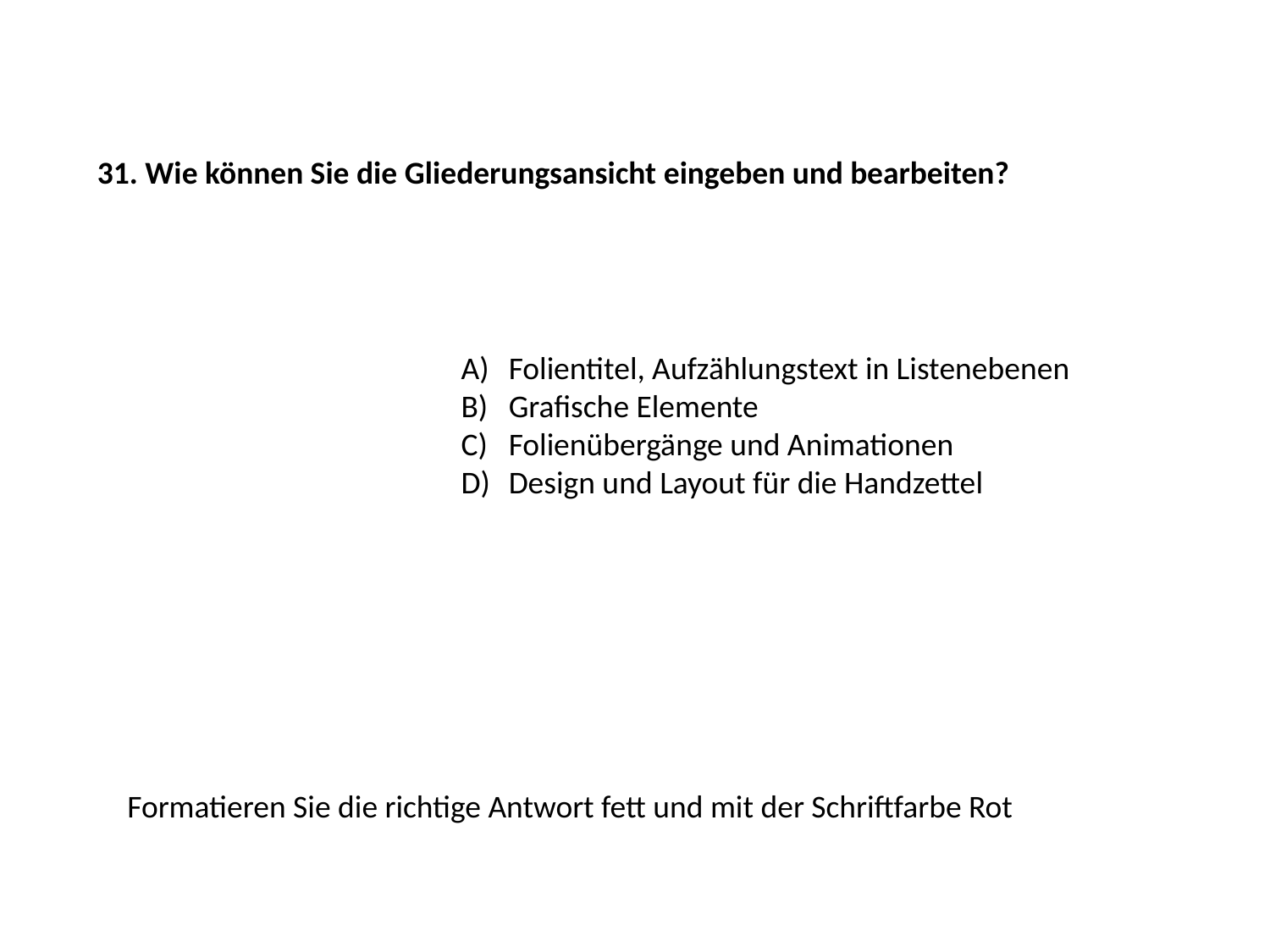

31. Wie können Sie die Gliederungsansicht eingeben und bearbeiten?
Folientitel, Aufzählungstext in Listenebenen
Grafische Elemente
Folienübergänge und Animationen
Design und Layout für die Handzettel
Formatieren Sie die richtige Antwort fett und mit der Schriftfarbe Rot